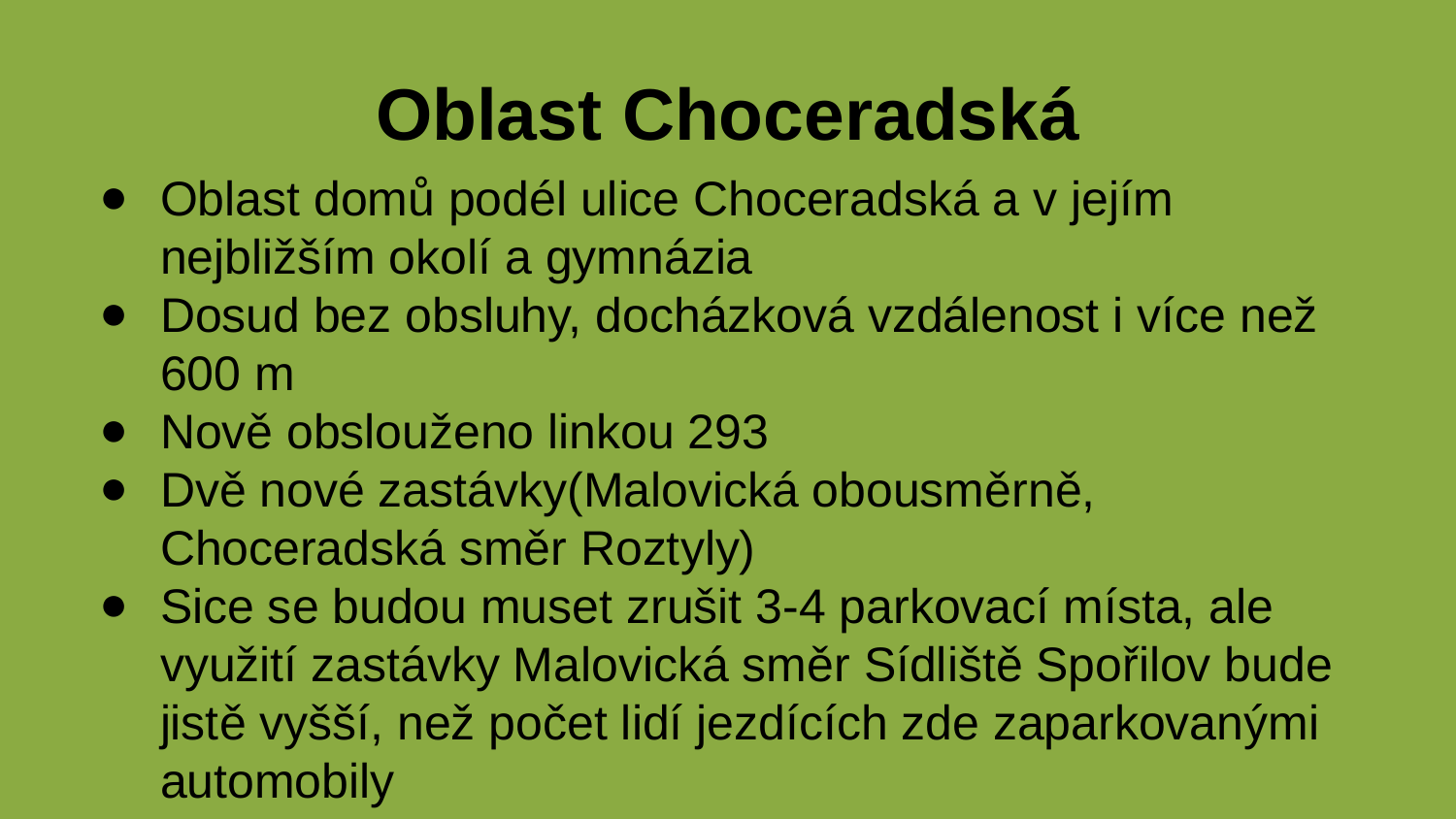

# Oblast Choceradská
Oblast domů podél ulice Choceradská a v jejím nejbližším okolí a gymnázia
Dosud bez obsluhy, docházková vzdálenost i více než 600 m
Nově obslouženo linkou 293
Dvě nové zastávky(Malovická obousměrně, Choceradská směr Roztyly)
Sice se budou muset zrušit 3-4 parkovací místa, ale využití zastávky Malovická směr Sídliště Spořilov bude jistě vyšší, než počet lidí jezdících zde zaparkovanými automobily